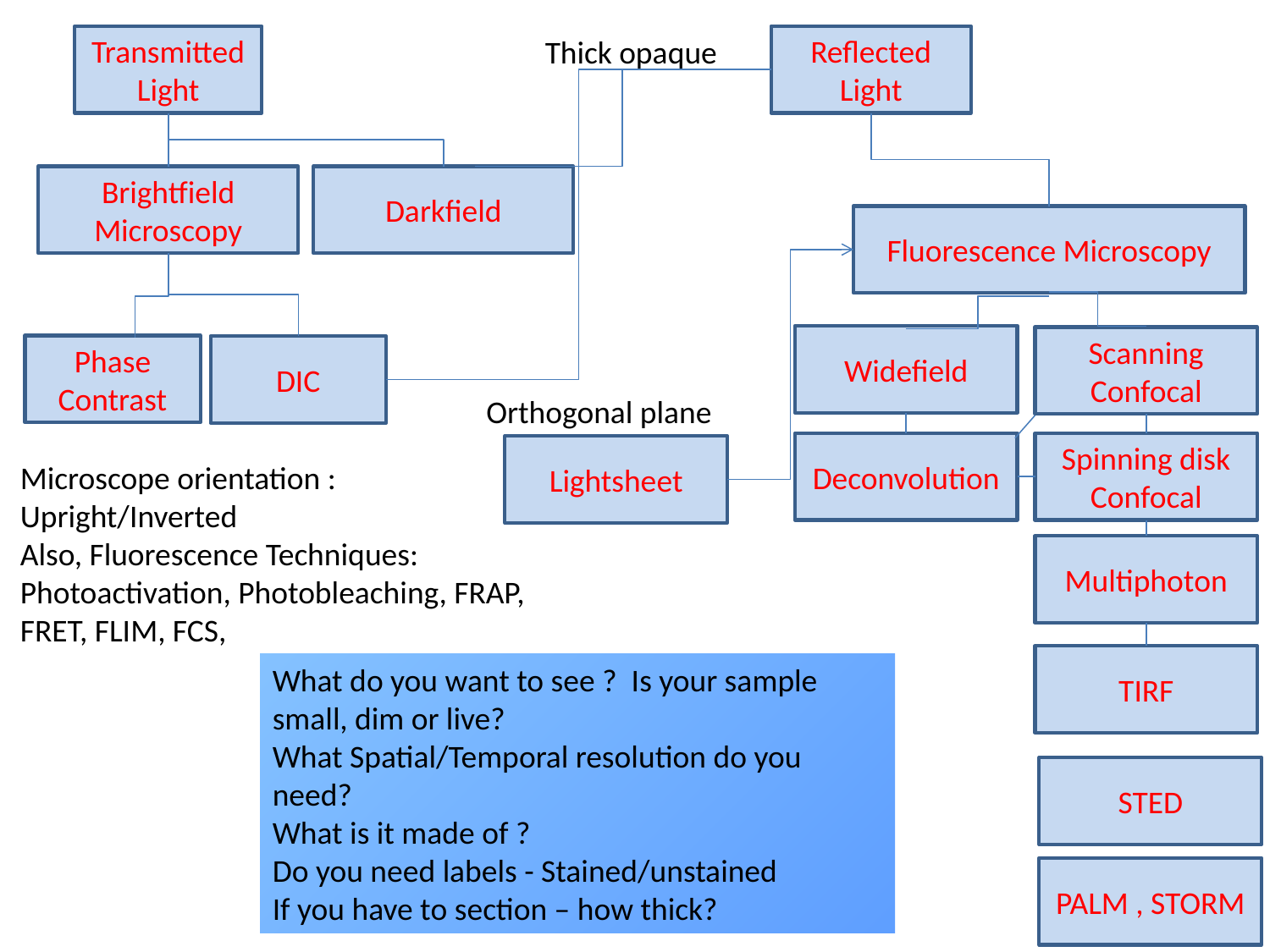

Thick opaque
Transmitted Light
Reflected Light
Brightfield Microscopy
Darkfield
Fluorescence Microscopy
Widefield
Scanning Confocal
Phase Contrast
DIC
Orthogonal plane
Deconvolution
Spinning disk Confocal
Lightsheet
Microscope orientation : Upright/Inverted
Also, Fluorescence Techniques:
Photoactivation, Photobleaching, FRAP, FRET, FLIM, FCS,
Multiphoton
TIRF
What do you want to see ?  Is your sample small, dim or live?
What Spatial/Temporal resolution do you need?
What is it made of ?
Do you need labels - Stained/unstained
If you have to section – how thick?
STED
PALM , STORM